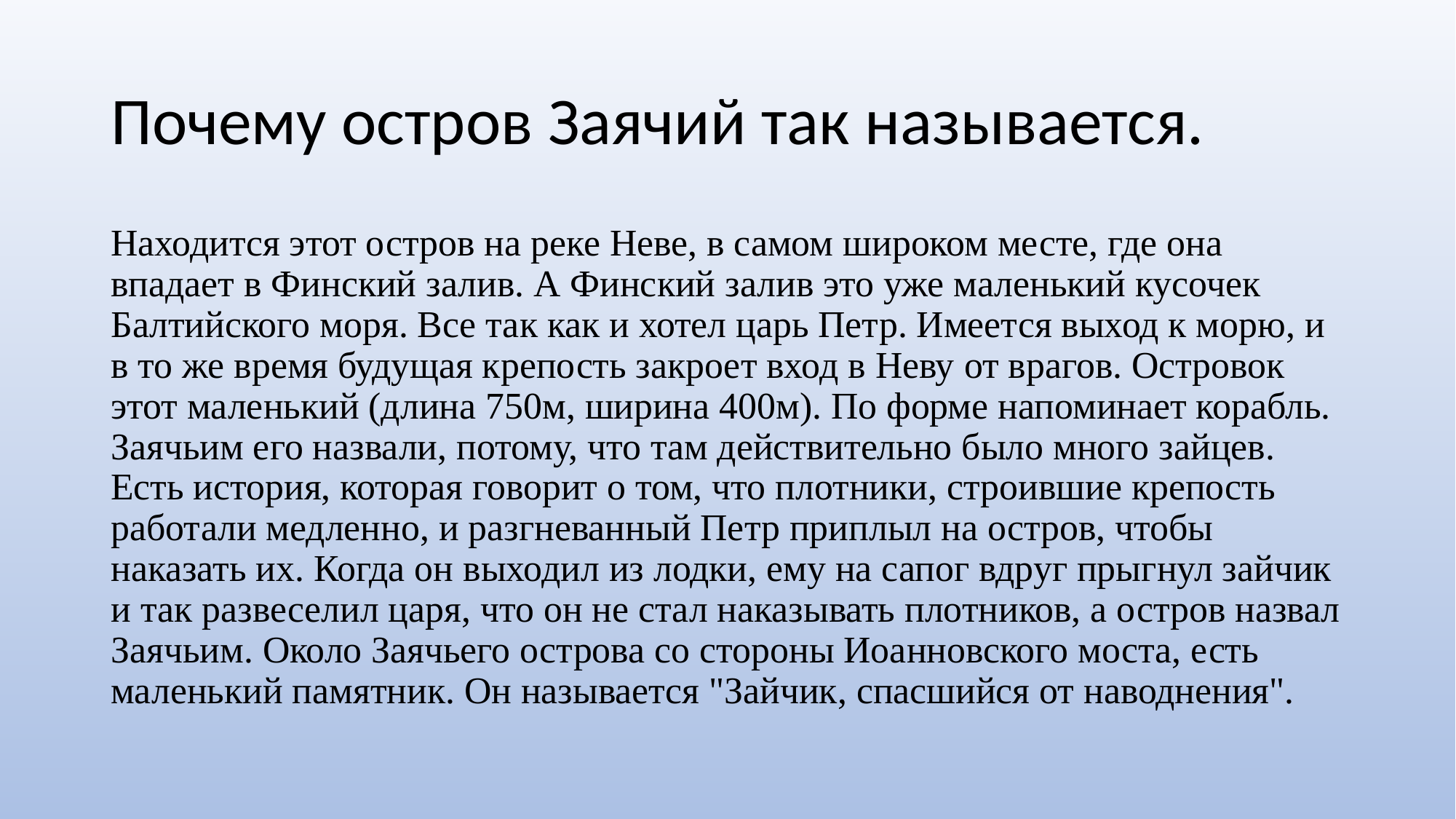

# Почему остров Заячий так называется.
Находится этот остров на реке Неве, в самом широком месте, где она впадает в Финский залив. А Финский залив это уже маленький кусочек Балтийского моря. Все так как и хотел царь Петр. Имеется выход к морю, и в то же время будущая крепость закроет вход в Неву от врагов. Островок этот маленький (длина 750м, ширина 400м). По форме напоминает корабль. Заячьим его назвали, потому, что там действительно было много зайцев. Есть история, которая говорит о том, что плотники, строившие крепость работали медленно, и разгневанный Петр приплыл на остров, чтобы наказать их. Когда он выходил из лодки, ему на сапог вдруг прыгнул зайчик и так развеселил царя, что он не стал наказывать плотников, а остров назвал Заячьим. Около Заячьего острова со стороны Иоанновского моста, есть маленький памятник. Он называется "Зайчик, спасшийся от наводнения".